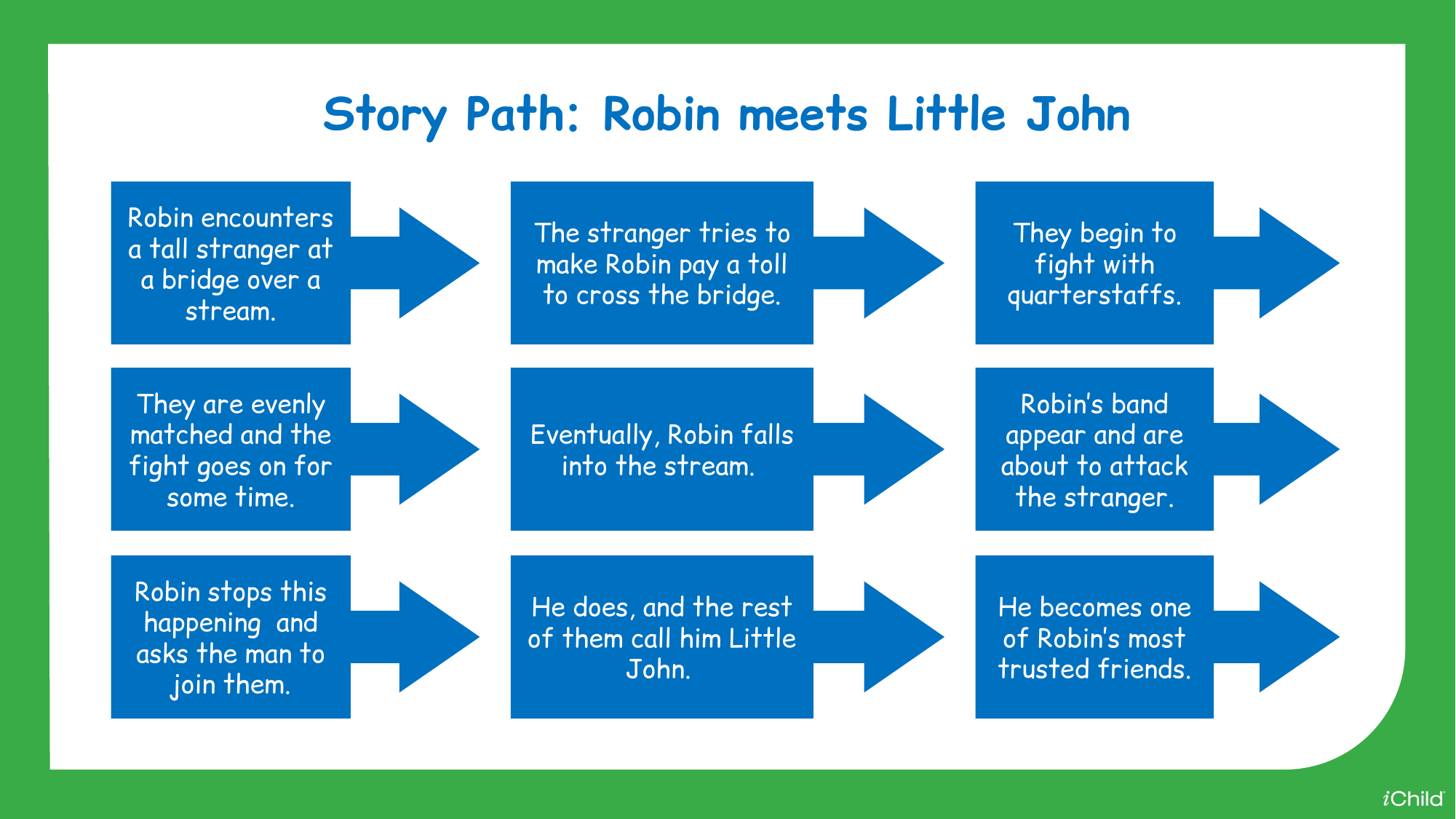

Story Path: Robin meets Little John
Robin encounters a tall stranger at a bridge over a stream.
The stranger tries to make Robin pay a toll to cross the bridge.
They begin to fight with quarterstaffs.
They are evenly matched and the fight goes on for some time.
Eventually, Robin falls into the stream.
Robin’s band appear and are about to attack the stranger.
Robin stops this happening  and asks the man to join them.
He does, and the rest of them call him Little John.
He becomes one of Robin’s most trusted friends.